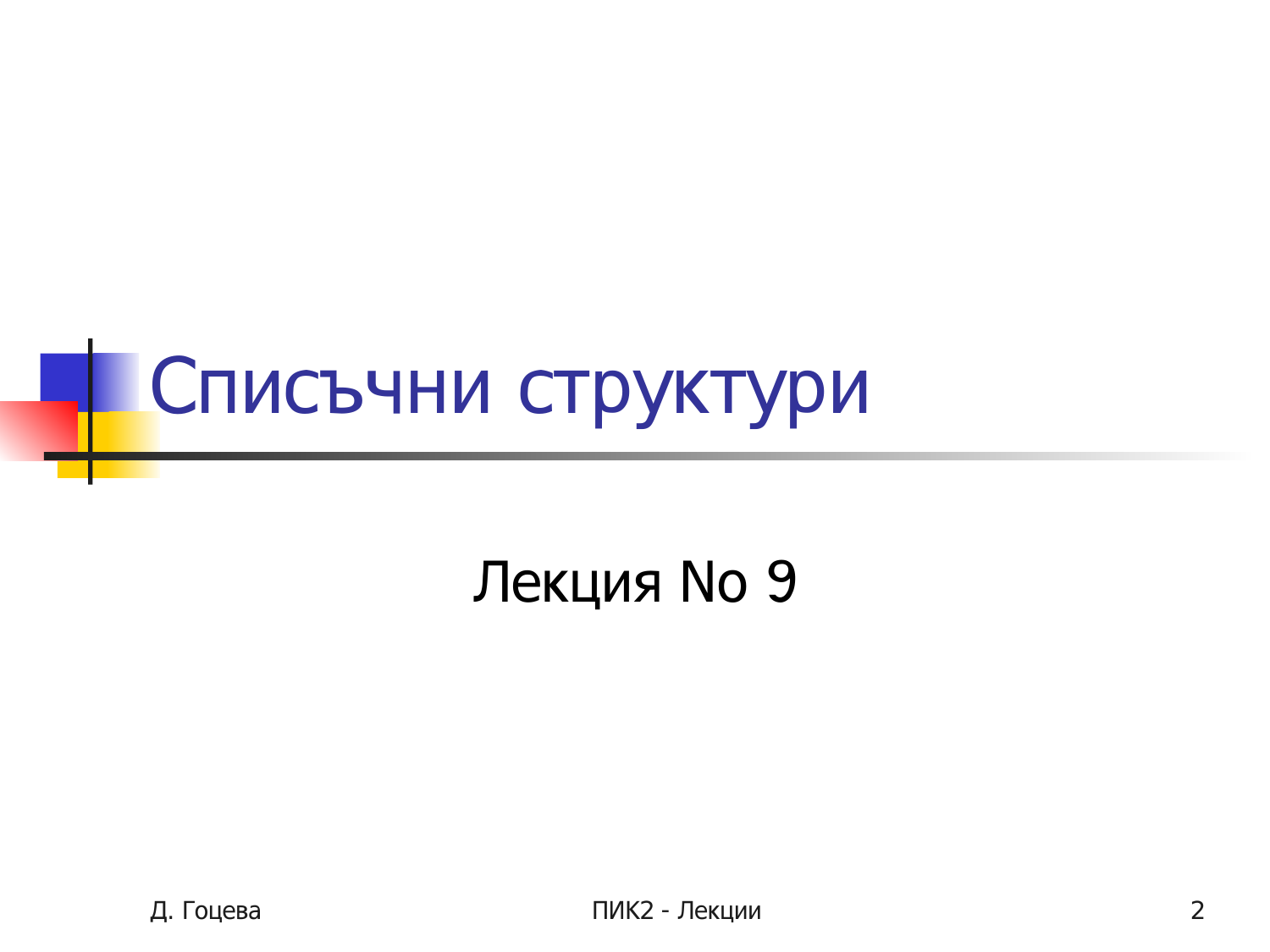

# Списъчни структури
Лекция No 9
Д. Гоцева
ПИК2 - Лекции
2